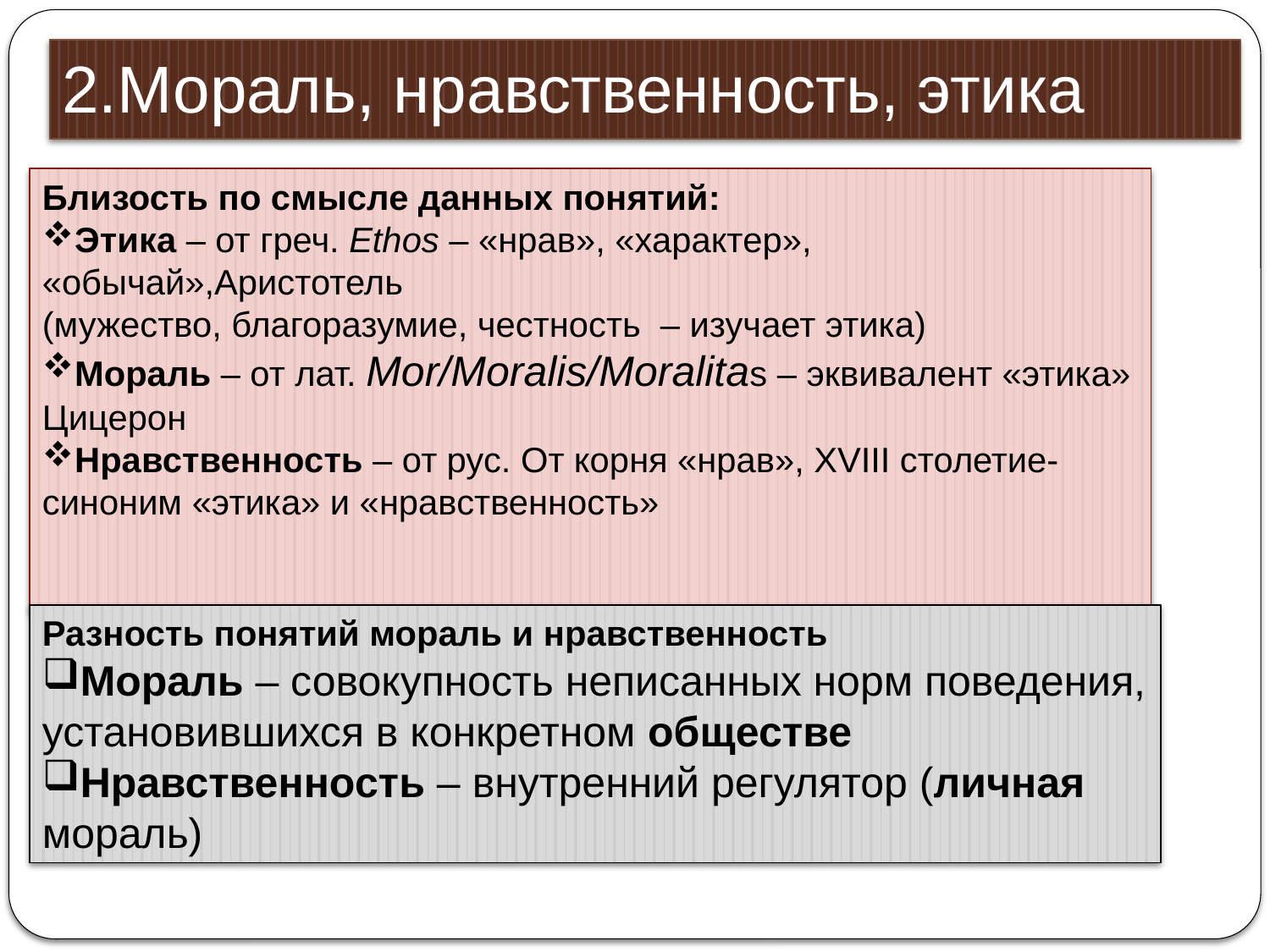

# 2.Мораль, нравственность, этика
Близость по смысле данных понятий:
Этика – от греч. Ethos – «нрав», «характер», «обычай»,Аристотель
(мужество, благоразумие, честность  – изучает этика)
Мораль – от лат. Mor/Moralis/Moralitas – эквивалент «этика» Цицерон
Нравственность – от рус. От корня «нрав», XVIII столетие-  синоним «этика» и «нравственность»

Разность понятий мораль и нравственность
Мораль – совокупность неписанных норм поведения, установившихся в конкретном обществе
Нравственность – внутренний регулятор (личная мораль)